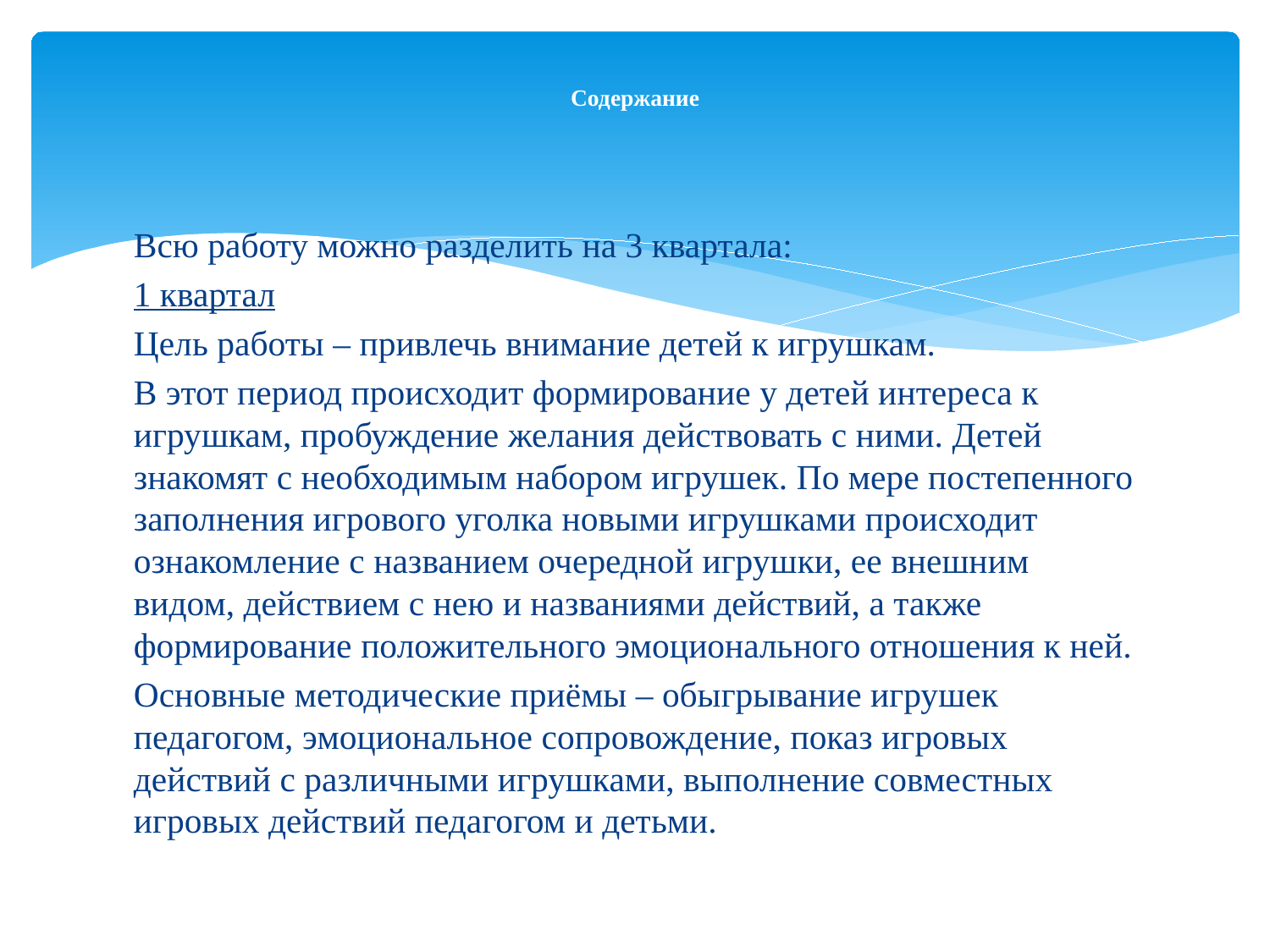

# Содержание
Всю работу можно разделить на 3 квартала:
1 квартал
Цель работы – привлечь внимание детей к игрушкам.
В этот период происходит формирование у детей интереса к игрушкам, пробуждение желания действовать с ними. Детей знакомят с необходимым набором игрушек. По мере постепенного заполнения игрового уголка новыми игрушками происходит ознакомление с названием очередной игрушки, ее внешним видом, действием с нею и названиями действий, а также формирование положительного эмоционального отношения к ней.
Основные методические приёмы – обыгрывание игрушек педагогом, эмоциональное сопровождение, показ игровых действий с различными игрушками, выполнение совместных игровых действий педагогом и детьми.